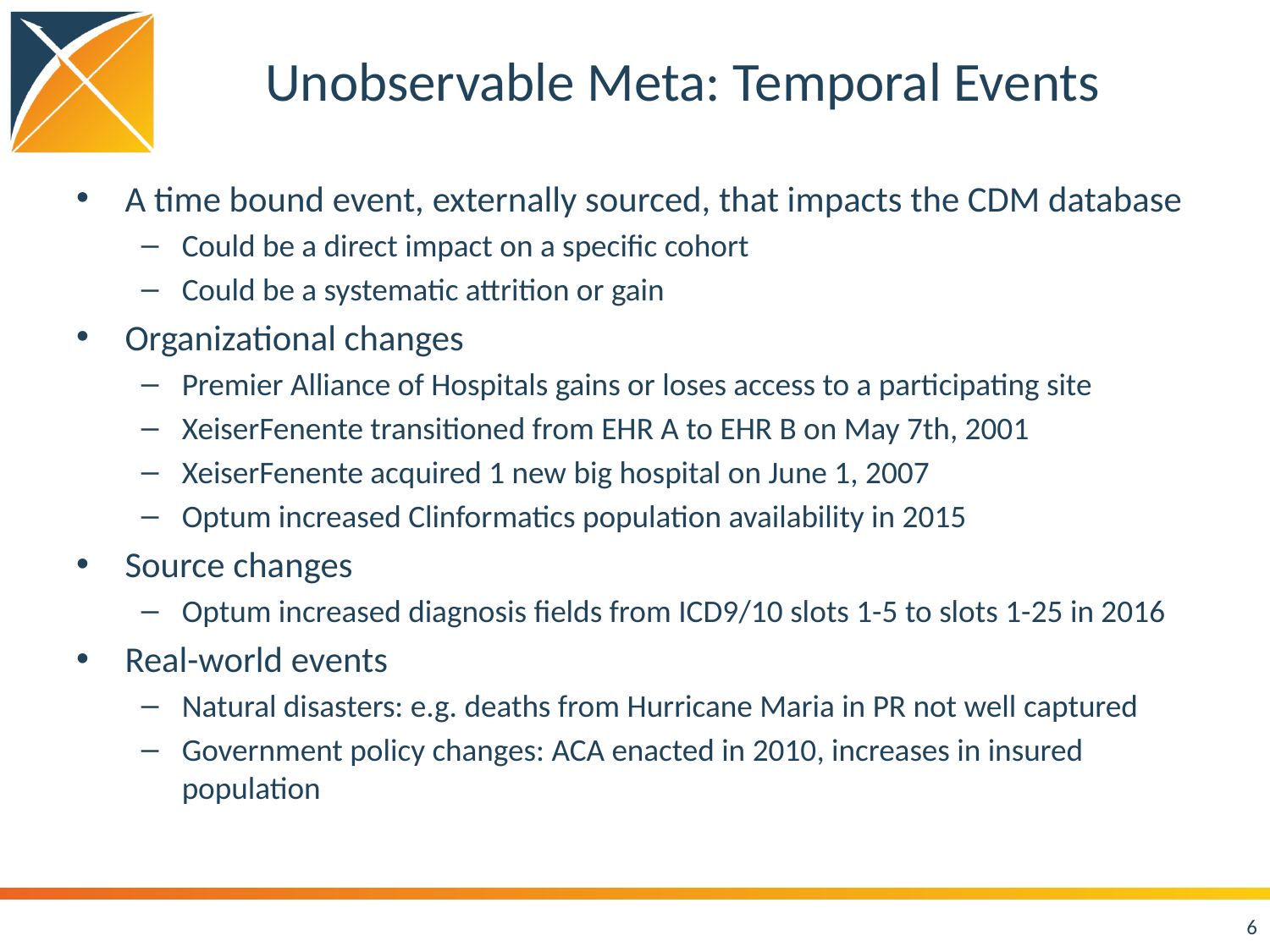

# Unobservable Meta: Temporal Events
A time bound event, externally sourced, that impacts the CDM database
Could be a direct impact on a specific cohort
Could be a systematic attrition or gain
Organizational changes
Premier Alliance of Hospitals gains or loses access to a participating site
XeiserFenente transitioned from EHR A to EHR B on May 7th, 2001
XeiserFenente acquired 1 new big hospital on June 1, 2007
Optum increased Clinformatics population availability in 2015
Source changes
Optum increased diagnosis fields from ICD9/10 slots 1-5 to slots 1-25 in 2016
Real-world events
Natural disasters: e.g. deaths from Hurricane Maria in PR not well captured
Government policy changes: ACA enacted in 2010, increases in insured population
6